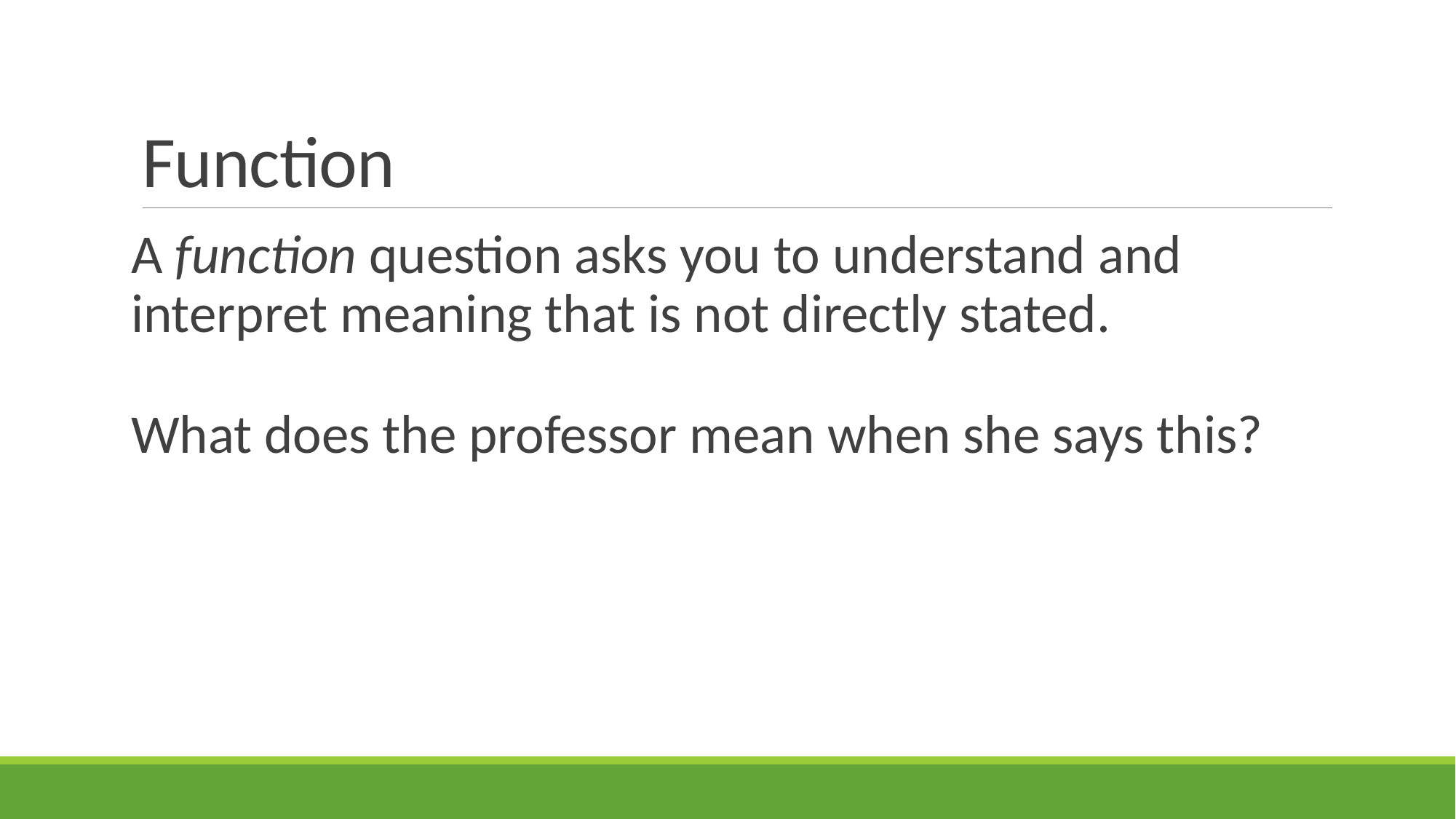

# Function
A function question asks you to understand and interpret meaning that is not directly stated.

What does the professor mean when she says this?